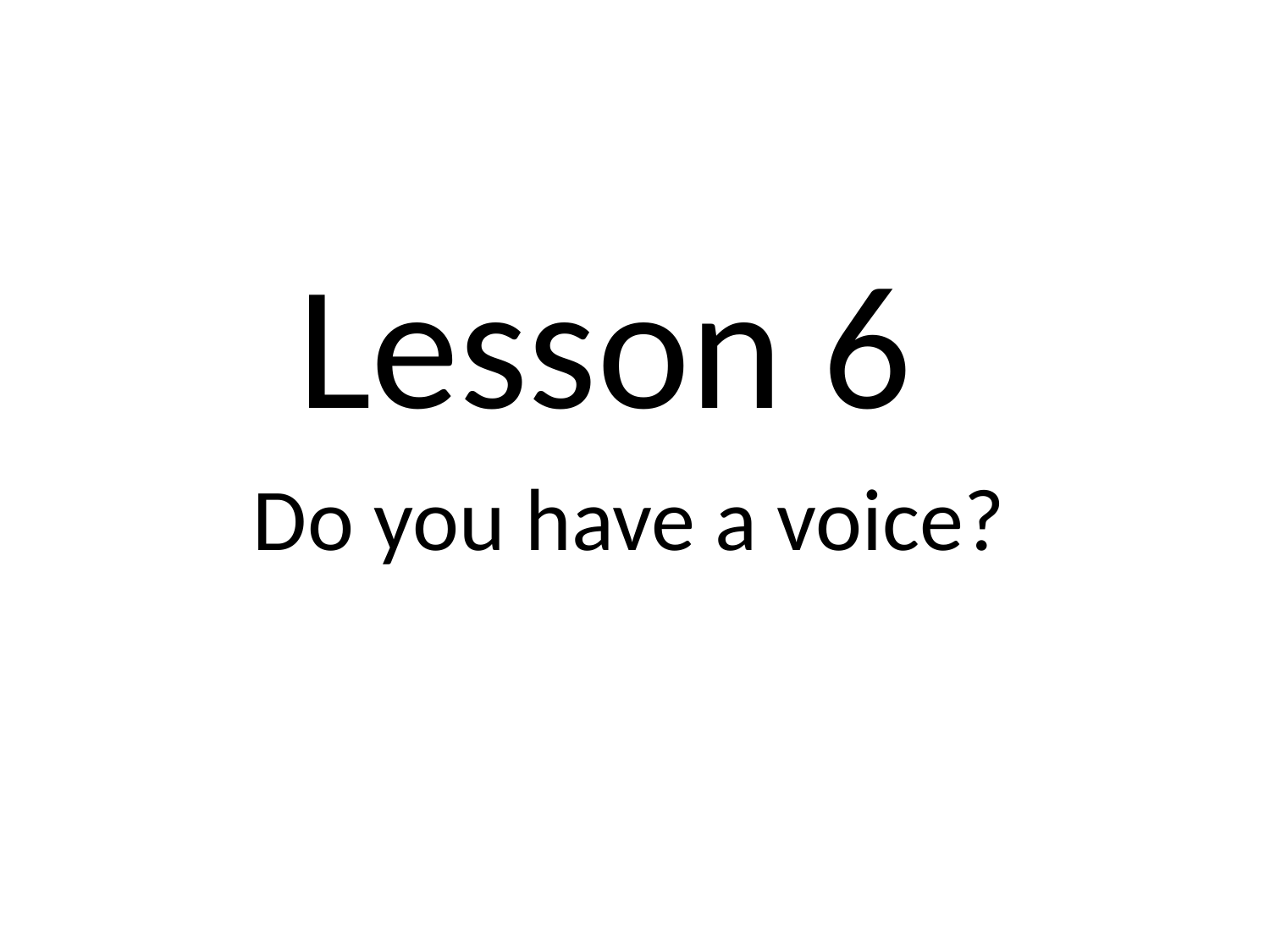

# Lesson 6
Do you have a voice?